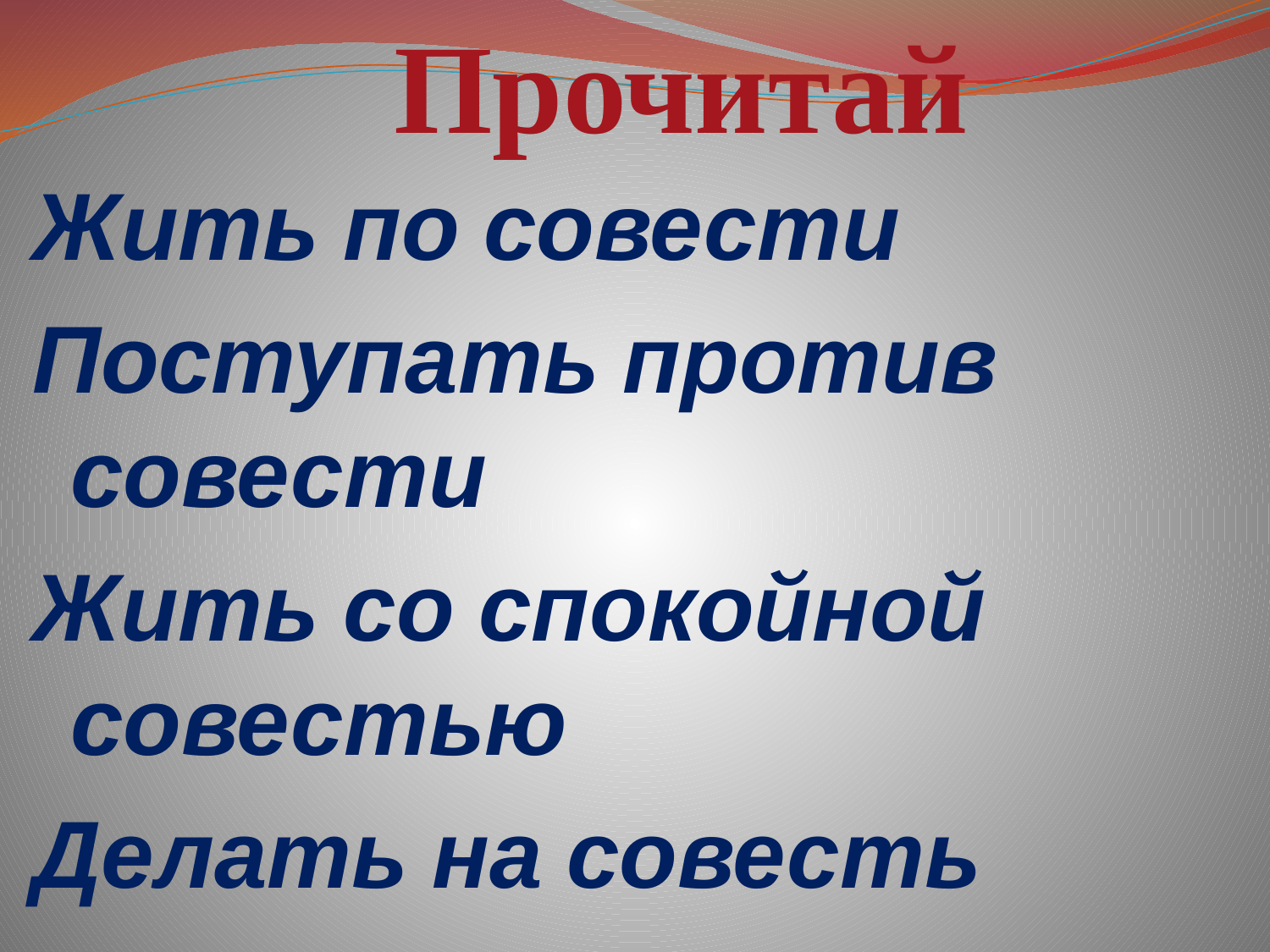

Прочитай
Жить по совести
Поступать против совести
Жить со спокойной совестью
Делать на совесть
Поступок на его совести